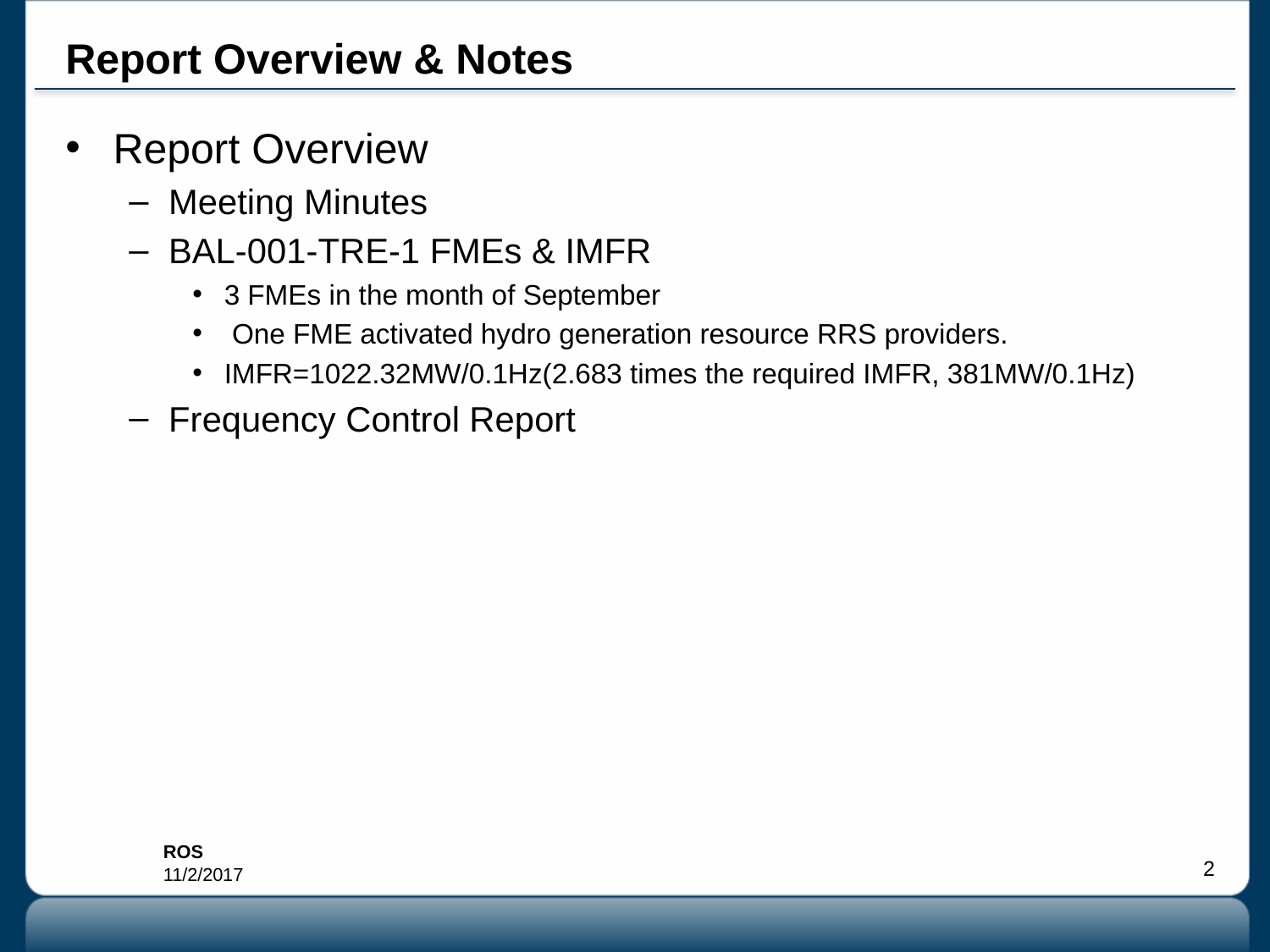

# Report Overview & Notes
Report Overview
Meeting Minutes
BAL-001-TRE-1 FMEs & IMFR
3 FMEs in the month of September
 One FME activated hydro generation resource RRS providers.
IMFR=1022.32MW/0.1Hz(2.683 times the required IMFR, 381MW/0.1Hz)
Frequency Control Report